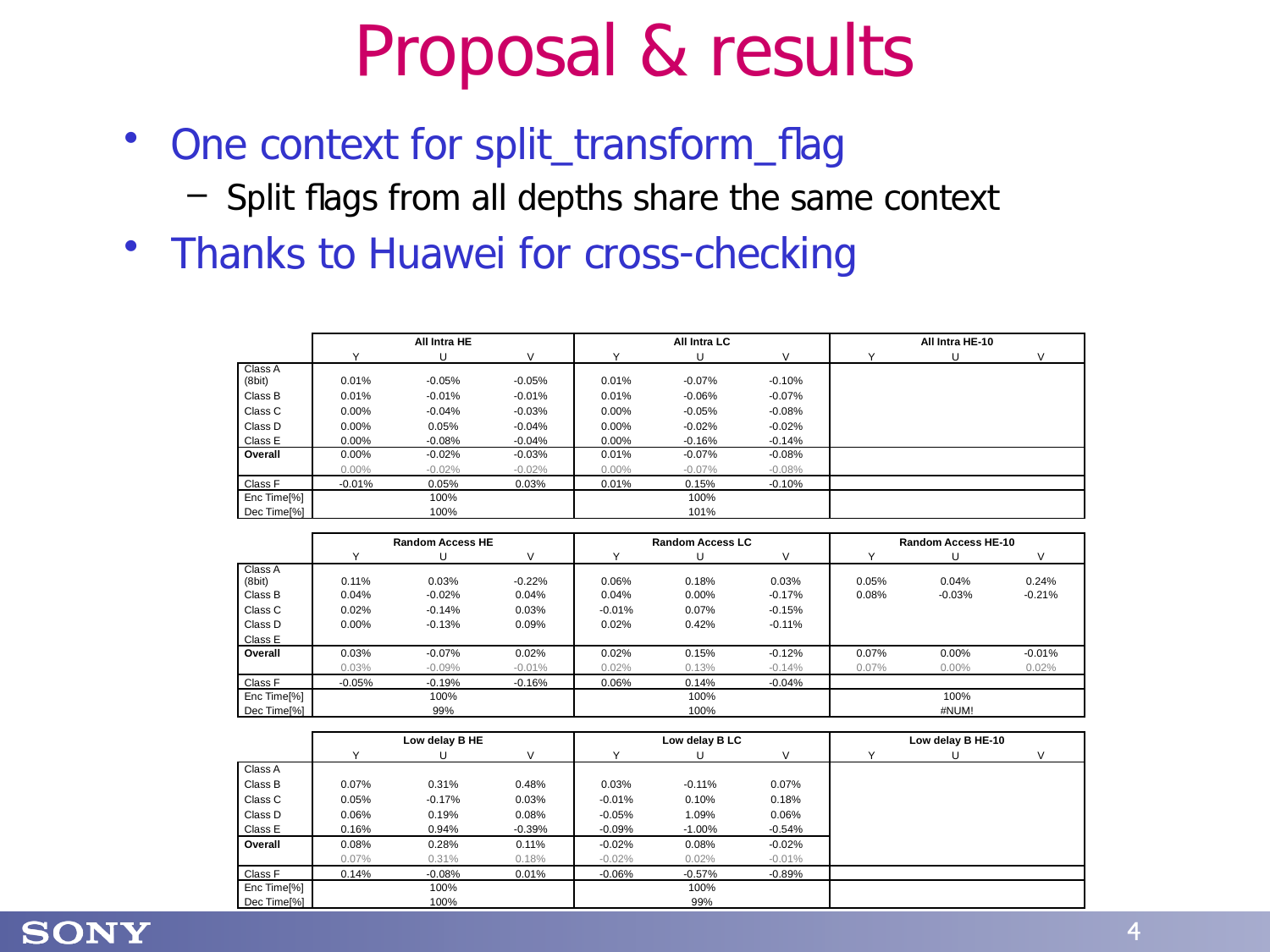

# Proposal & results
One context for split_transform_flag
Split flags from all depths share the same context
Thanks to Huawei for cross-checking
|  | All Intra HE |  |  | All Intra LC |  |  | All Intra HE-10 |  |  |
| --- | --- | --- | --- | --- | --- | --- | --- | --- | --- |
|  | Y | U | V | Y | U | V | Y | U | V |
| Class A (8bit) | 0.01% | -0.05% | -0.05% | 0.01% | -0.07% | -0.10% |  |  |  |
| Class B | 0.01% | -0.01% | -0.01% | 0.01% | -0.06% | -0.07% |  |  |  |
| Class C | 0.00% | -0.04% | -0.03% | 0.00% | -0.05% | -0.08% |  |  |  |
| Class D | 0.00% | 0.05% | -0.04% | 0.00% | -0.02% | -0.02% |  |  |  |
| Class E | 0.00% | -0.08% | -0.04% | 0.00% | -0.16% | -0.14% |  |  |  |
| Overall | 0.00% | -0.02% | -0.03% | 0.01% | -0.07% | -0.08% |  |  |  |
|  | 0.00% | -0.02% | -0.02% | 0.00% | -0.07% | -0.08% |  |  |  |
| Class F | -0.01% | 0.05% | 0.03% | 0.01% | 0.15% | -0.10% |  |  |  |
| Enc Time[%] | 100% |  |  | 100% |  |  |  |  |  |
| Dec Time[%] | 100% |  |  | 101% |  |  |  |  |  |
|  |  |  |  |  |  |  |  |  |  |
|  | Random Access HE |  |  | Random Access LC |  |  | Random Access HE-10 |  |  |
|  | Y | U | V | Y | U | V | Y | U | V |
| Class A (8bit) | 0.11% | 0.03% | -0.22% | 0.06% | 0.18% | 0.03% | 0.05% | 0.04% | 0.24% |
| Class B | 0.04% | -0.02% | 0.04% | 0.04% | 0.00% | -0.17% | 0.08% | -0.03% | -0.21% |
| Class C | 0.02% | -0.14% | 0.03% | -0.01% | 0.07% | -0.15% |  |  |  |
| Class D | 0.00% | -0.13% | 0.09% | 0.02% | 0.42% | -0.11% |  |  |  |
| Class E |  |  |  |  |  |  |  |  |  |
| Overall | 0.03% | -0.07% | 0.02% | 0.02% | 0.15% | -0.12% | 0.07% | 0.00% | -0.01% |
|  | 0.03% | -0.09% | -0.01% | 0.02% | 0.13% | -0.14% | 0.07% | 0.00% | 0.02% |
| Class F | -0.05% | -0.19% | -0.16% | 0.06% | 0.14% | -0.04% |  |  |  |
| Enc Time[%] | 100% |  |  | 100% |  |  | 100% |  |  |
| Dec Time[%] | 99% |  |  | 100% |  |  | #NUM! |  |  |
|  |  |  |  |  |  |  |  |  |  |
|  | Low delay B HE |  |  | Low delay B LC |  |  | Low delay B HE-10 |  |  |
|  | Y | U | V | Y | U | V | Y | U | V |
| Class A |  |  |  |  |  |  |  |  |  |
| Class B | 0.07% | 0.31% | 0.48% | 0.03% | -0.11% | 0.07% |  |  |  |
| Class C | 0.05% | -0.17% | 0.03% | -0.01% | 0.10% | 0.18% |  |  |  |
| Class D | 0.06% | 0.19% | 0.08% | -0.05% | 1.09% | 0.06% |  |  |  |
| Class E | 0.16% | 0.94% | -0.39% | -0.09% | -1.00% | -0.54% |  |  |  |
| Overall | 0.08% | 0.28% | 0.11% | -0.02% | 0.08% | -0.02% |  |  |  |
|  | 0.07% | 0.31% | 0.18% | -0.02% | 0.02% | -0.01% |  |  |  |
| Class F | 0.14% | -0.08% | 0.01% | -0.06% | -0.57% | -0.89% |  |  |  |
| Enc Time[%] | 100% |  |  | 100% |  |  |  |  |  |
| Dec Time[%] | 100% |  |  | 99% |  |  |  |  |  |
4